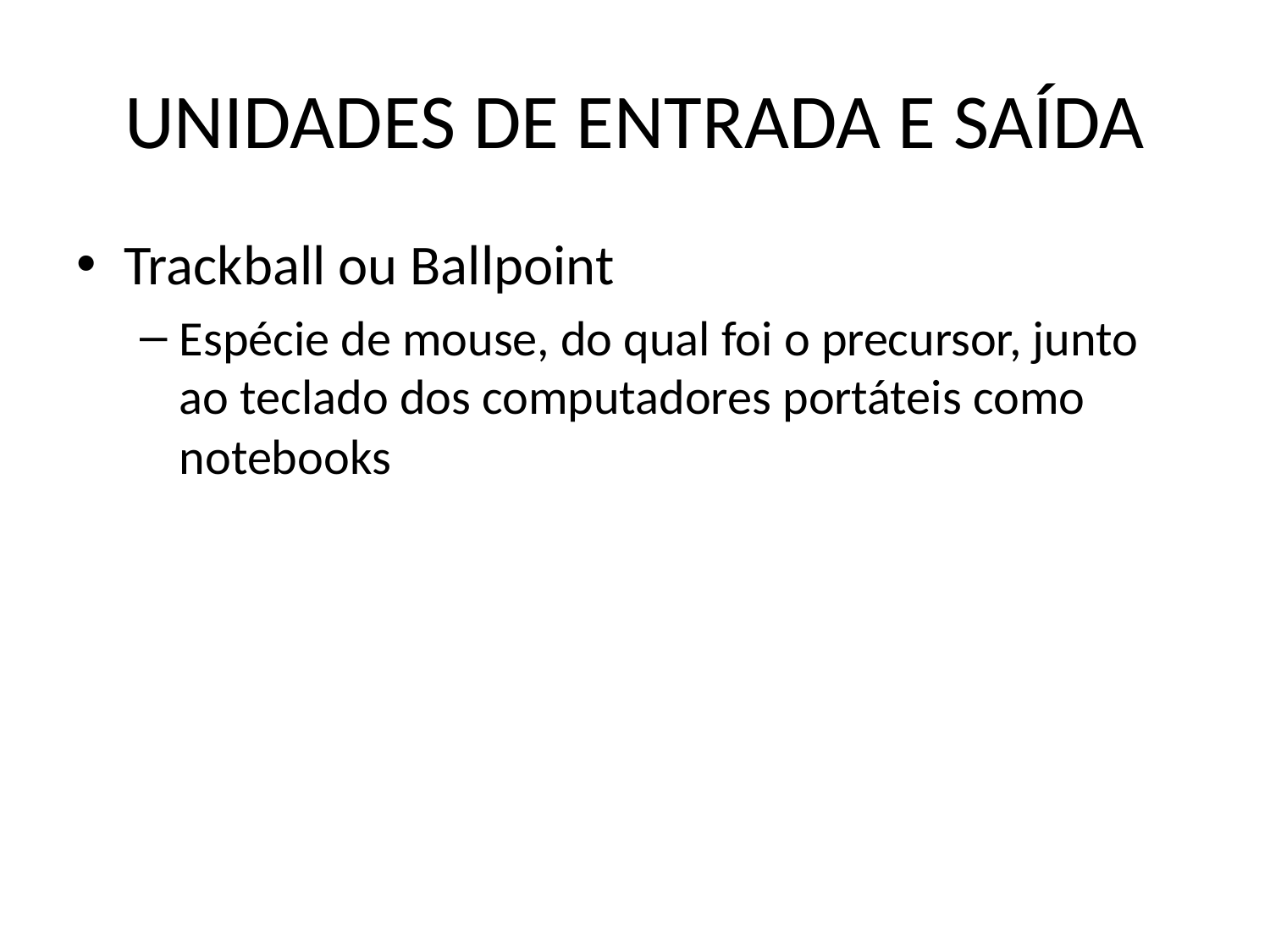

# UNIDADES DE ENTRADA E SAÍDA
Trackball ou Ballpoint
Espécie de mouse, do qual foi o precursor, junto ao teclado dos computadores portáteis como notebooks